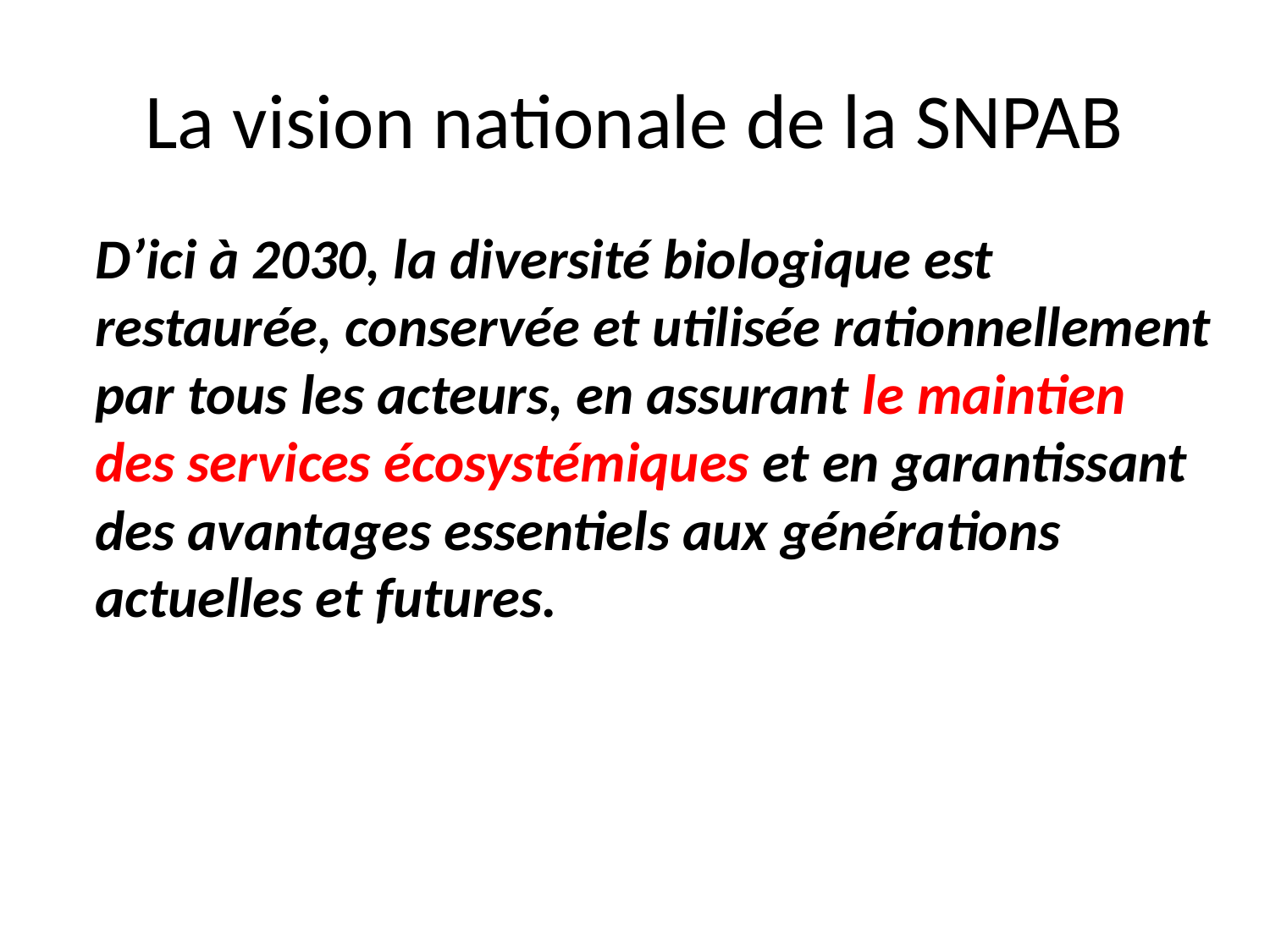

# La vision nationale de la SNPAB
	D’ici à 2030, la diversité biologique est restaurée, conservée et utilisée rationnellement par tous les acteurs, en assurant le maintien des services écosystémiques et en garantissant des avantages essentiels aux générations actuelles et futures.